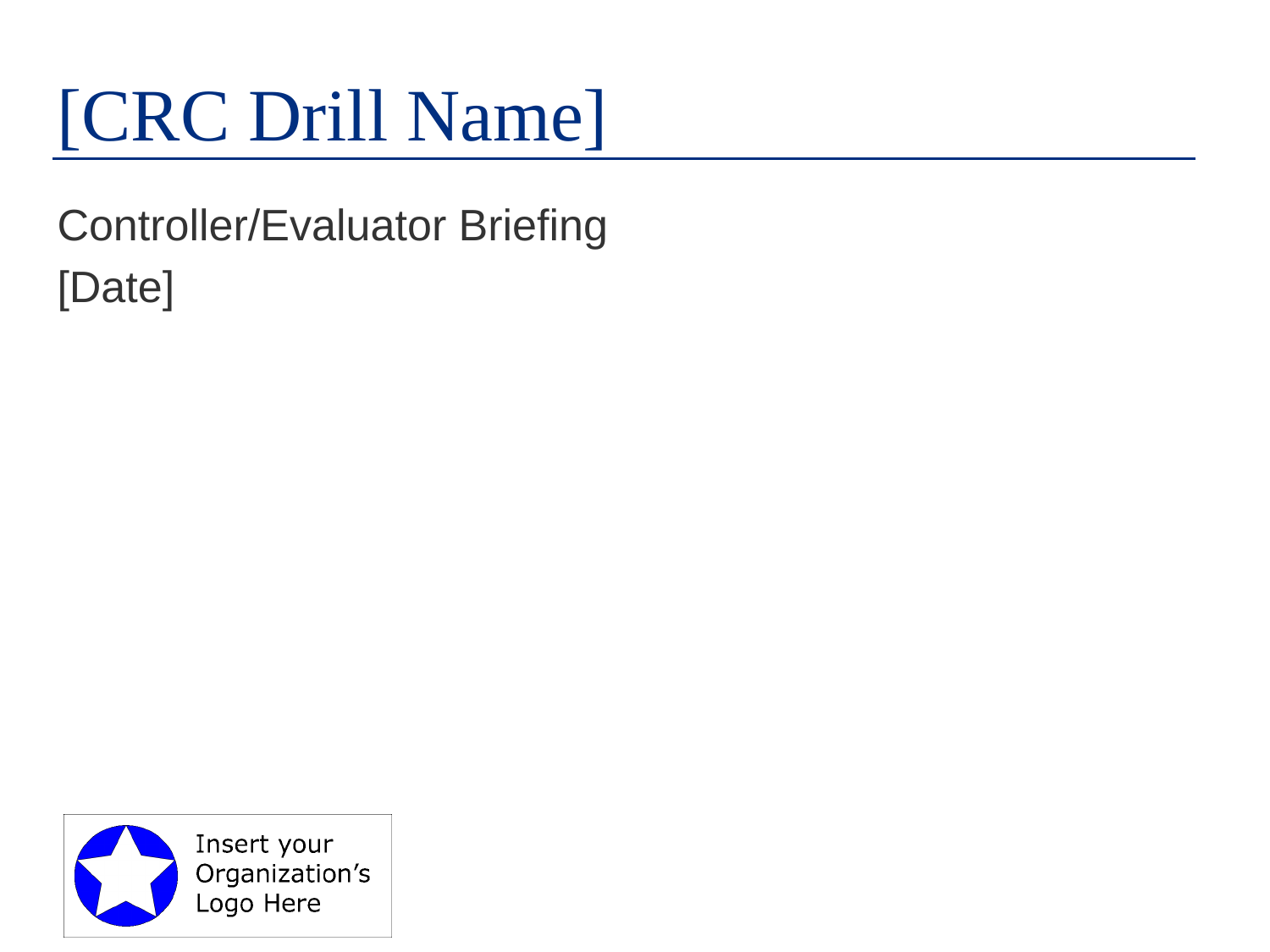

# [CRC Drill Name]
Controller/Evaluator Briefing
[Date]